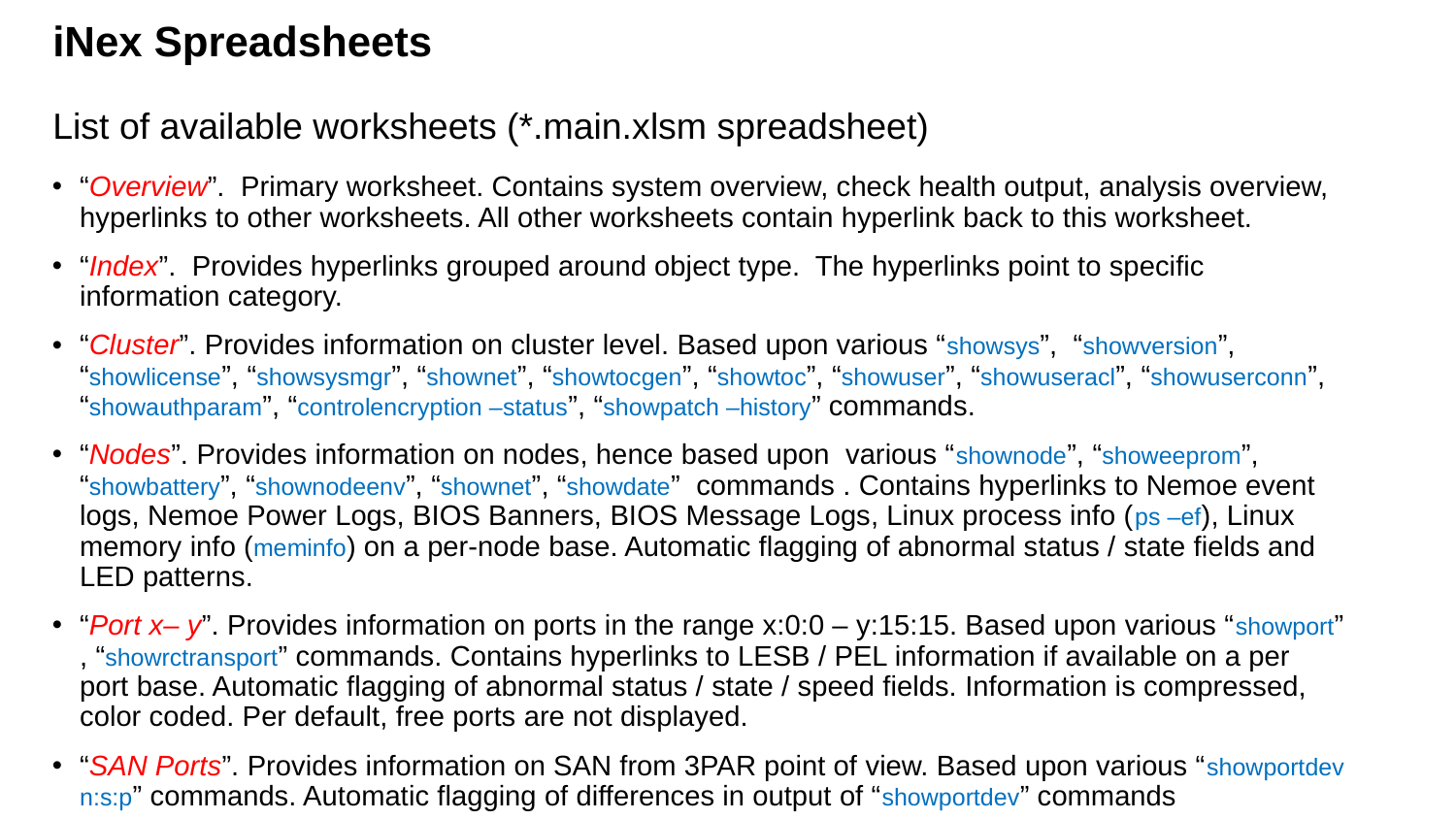

# iNex Spreadsheets
List of available worksheets (*.main.xlsm spreadsheet)
“Overview”.  Primary worksheet. Contains system overview, check health output, analysis overview, hyperlinks to other worksheets. All other worksheets contain hyperlink back to this worksheet.
“Index”.  Provides hyperlinks grouped around object type.  The hyperlinks point to specific information category.
“Cluster”. Provides information on cluster level. Based upon various “showsys”,  “showversion”,  “showlicense”, “showsysmgr”, “shownet”, “showtocgen”, “showtoc”, “showuser”, “showuseracl”, “showuserconn”, “showauthparam”, “controlencryption –status”, “showpatch –history” commands.
“Nodes”. Provides information on nodes, hence based upon  various “shownode”, “showeeprom”, “showbattery”, “shownodeenv”, “shownet”, “showdate”  commands . Contains hyperlinks to Nemoe event logs, Nemoe Power Logs, BIOS Banners, BIOS Message Logs, Linux process info (ps –ef), Linux memory info (meminfo) on a per-node base. Automatic flagging of abnormal status / state fields and LED patterns.
“Port x– y”. Provides information on ports in the range x:0:0 – y:15:15. Based upon various “showport” , “showrctransport” commands. Contains hyperlinks to LESB / PEL information if available on a per port base. Automatic flagging of abnormal status / state / speed fields. Information is compressed, color coded. Per default, free ports are not displayed.
“SAN Ports”. Provides information on SAN from 3PAR point of view. Based upon various “showportdev n:s:p” commands. Automatic flagging of differences in output of “showportdev” commands